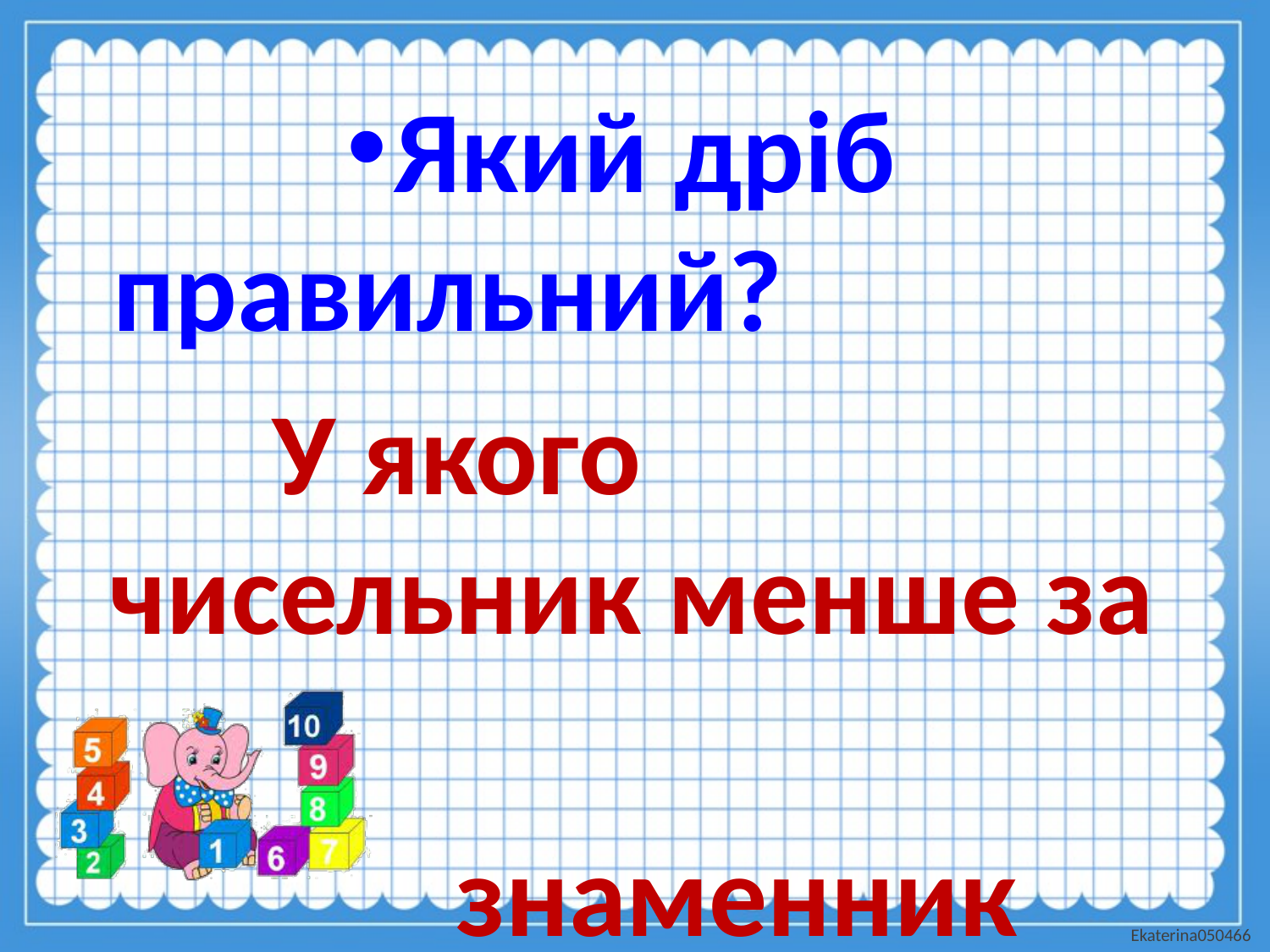

Який дріб правильний?
        У якого чисельник менше за
               знаменник
#